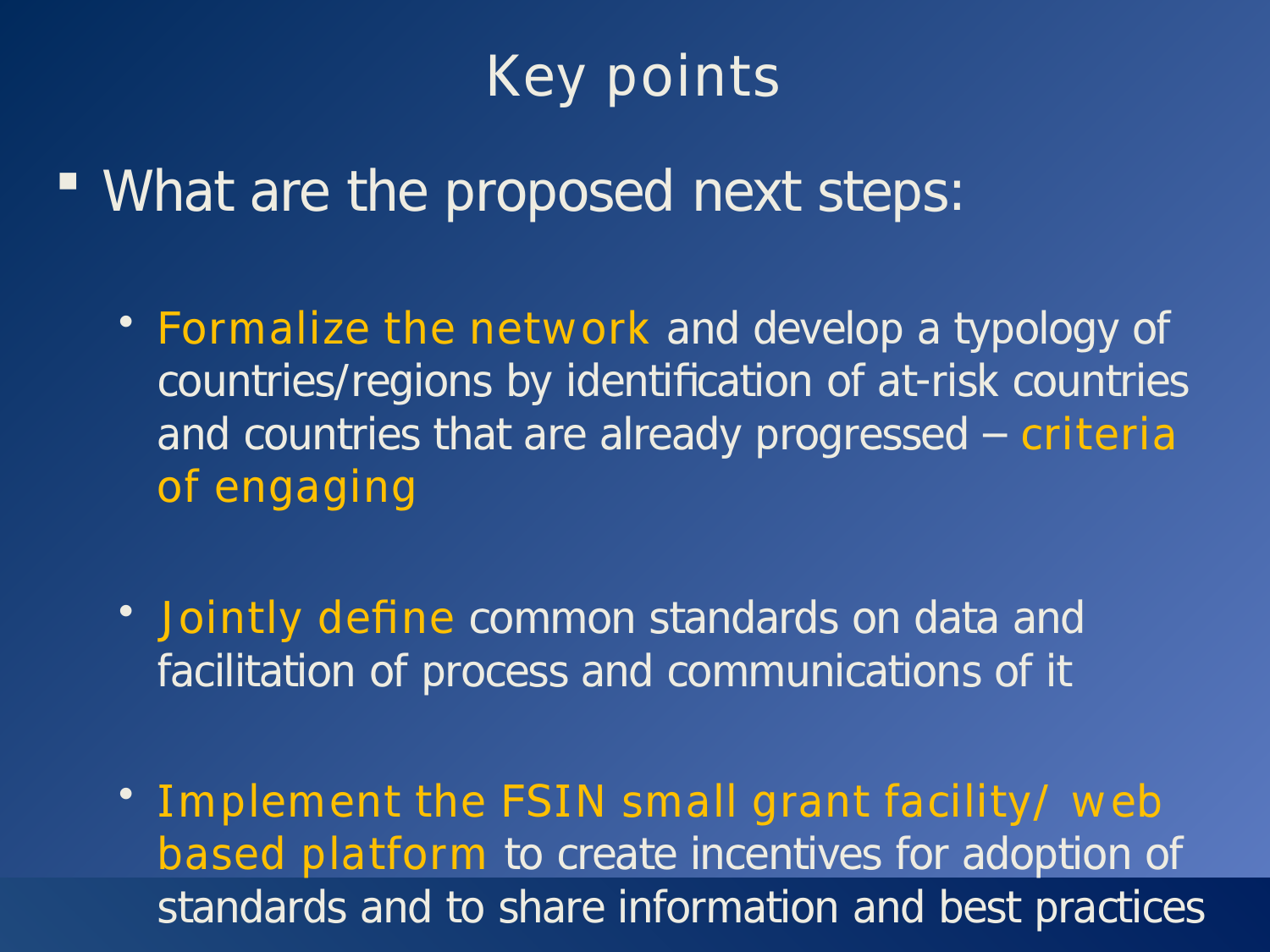

# Key points
What are the proposed next steps:

Formalize the network and develop a typology of countries/regions by identification of at-risk countries and countries that are already progressed – criteria of engaging

Jointly define common standards on data and facilitation of process and communications of it

Implement the FSIN small grant facility/ web based platform to create incentives for adoption of standards and to share information and best practices